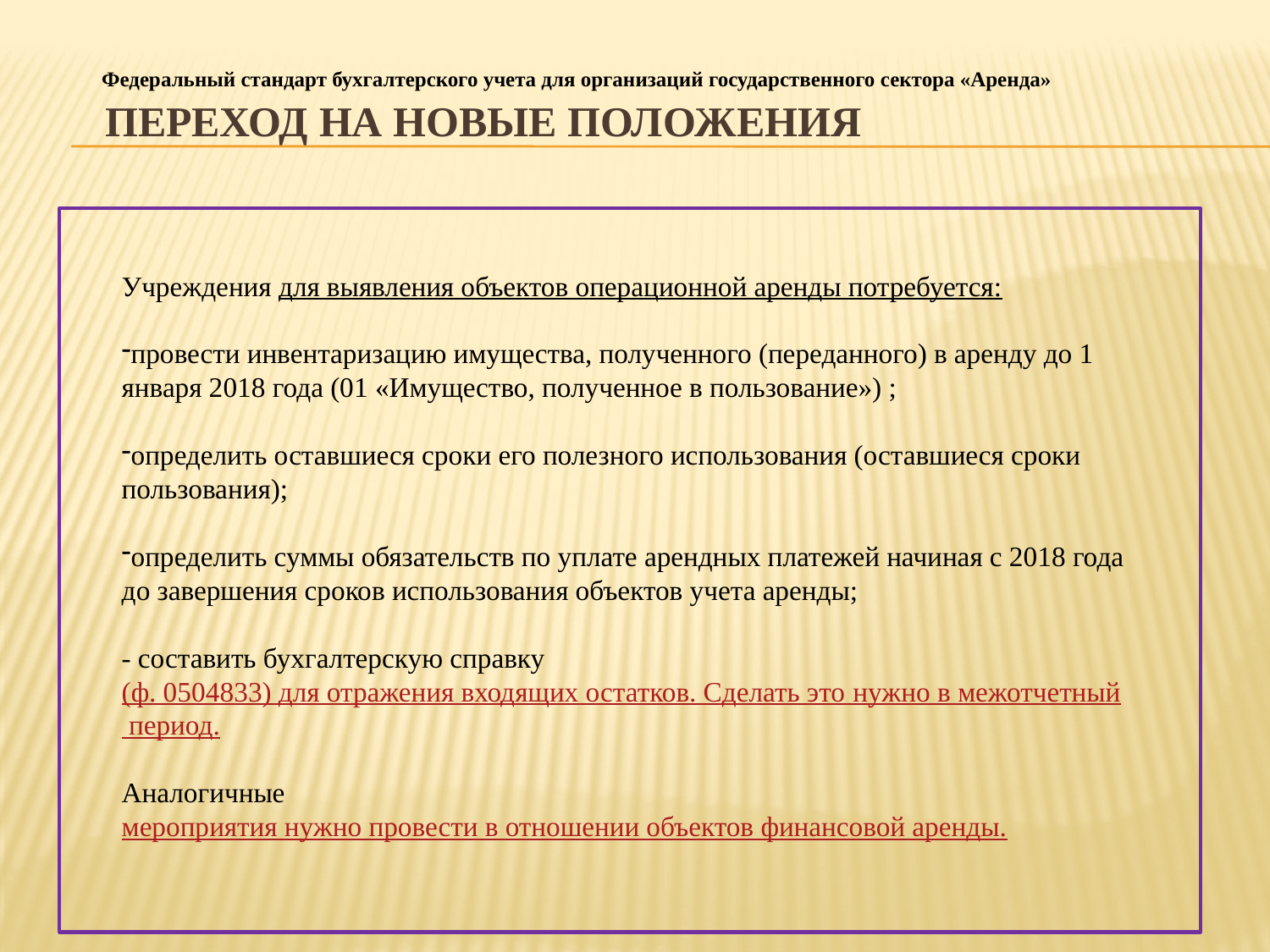

Федеральный стандарт бухгалтерского учета для организаций государственного сектора «Аренда»
# переход на новые положения

Учреждения для выявления объектов операционной аренды потребуется:

провести инвентаризацию имущества, полученного (переданного) в аренду до 1 января 2018 года (01 «Имущество, полученное в пользование») ;

определить оставшиеся сроки его полезного использования (оставшиеся сроки пользования);

определить суммы обязательств по уплате арендных платежей начиная с 2018 года до завершения сроков использования объектов учета аренды;

- составить бухгалтерскую справку (ф. 0504833) для отражения входящих остатков. Сделать это нужно в межотчетный период.

Аналогичные мероприятия нужно провести в отношении объектов финансовой аренды.